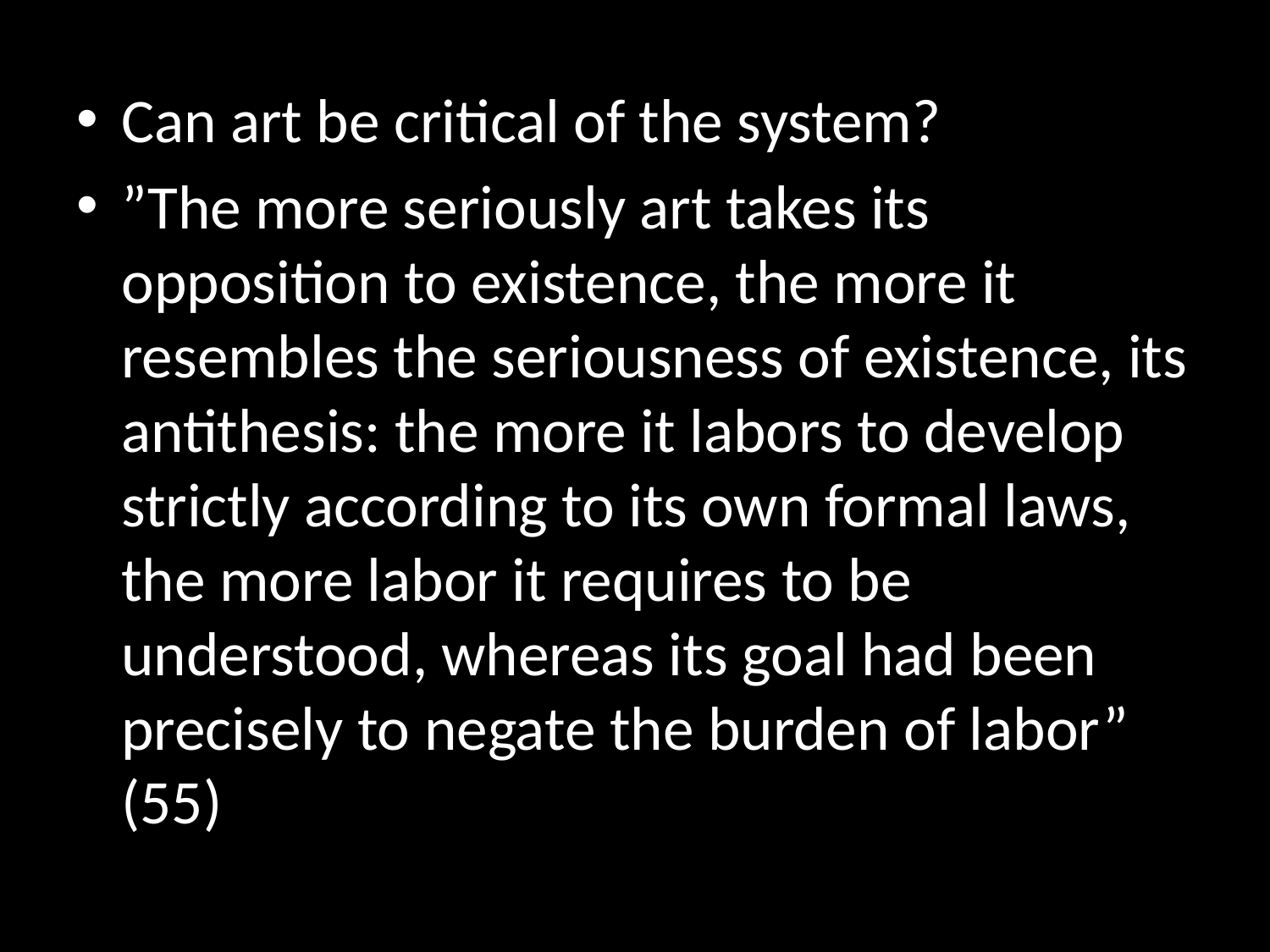

Can art be critical of the system?
”The more seriously art takes its opposition to existence, the more it resembles the seriousness of existence, its antithesis: the more it labors to develop strictly according to its own formal laws, the more labor it requires to be understood, whereas its goal had been precisely to negate the burden of labor” (55)